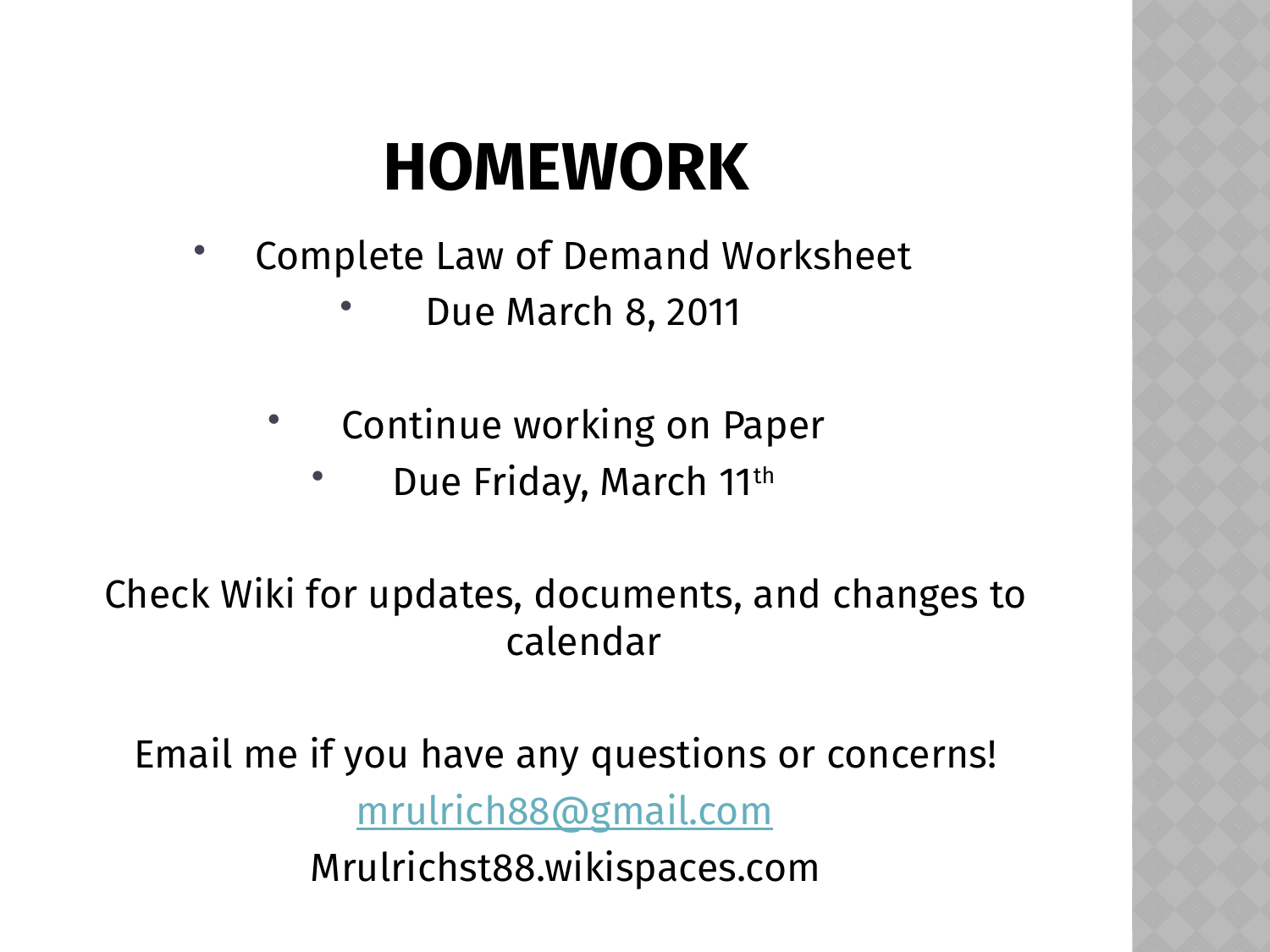

# Homework
Complete Law of Demand Worksheet
Due March 8, 2011

Continue working on Paper
Due Friday, March 11th

Check Wiki for updates, documents, and changes to calendar

Email me if you have any questions or concerns!
mrulrich88@gmail.com
Mrulrichst88.wikispaces.com